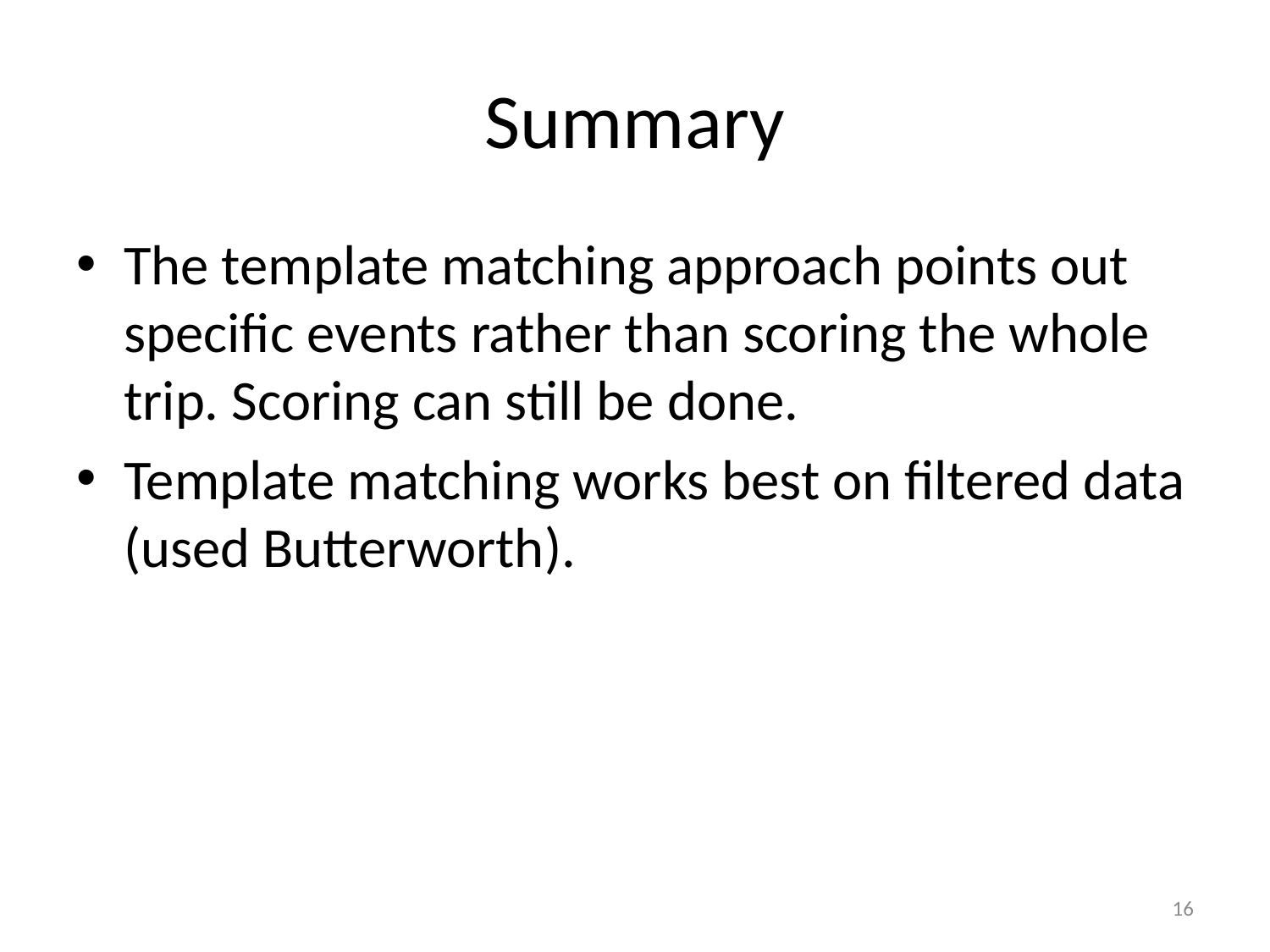

# Summary
The template matching approach points out specific events rather than scoring the whole trip. Scoring can still be done.
Template matching works best on filtered data (used Butterworth).
16